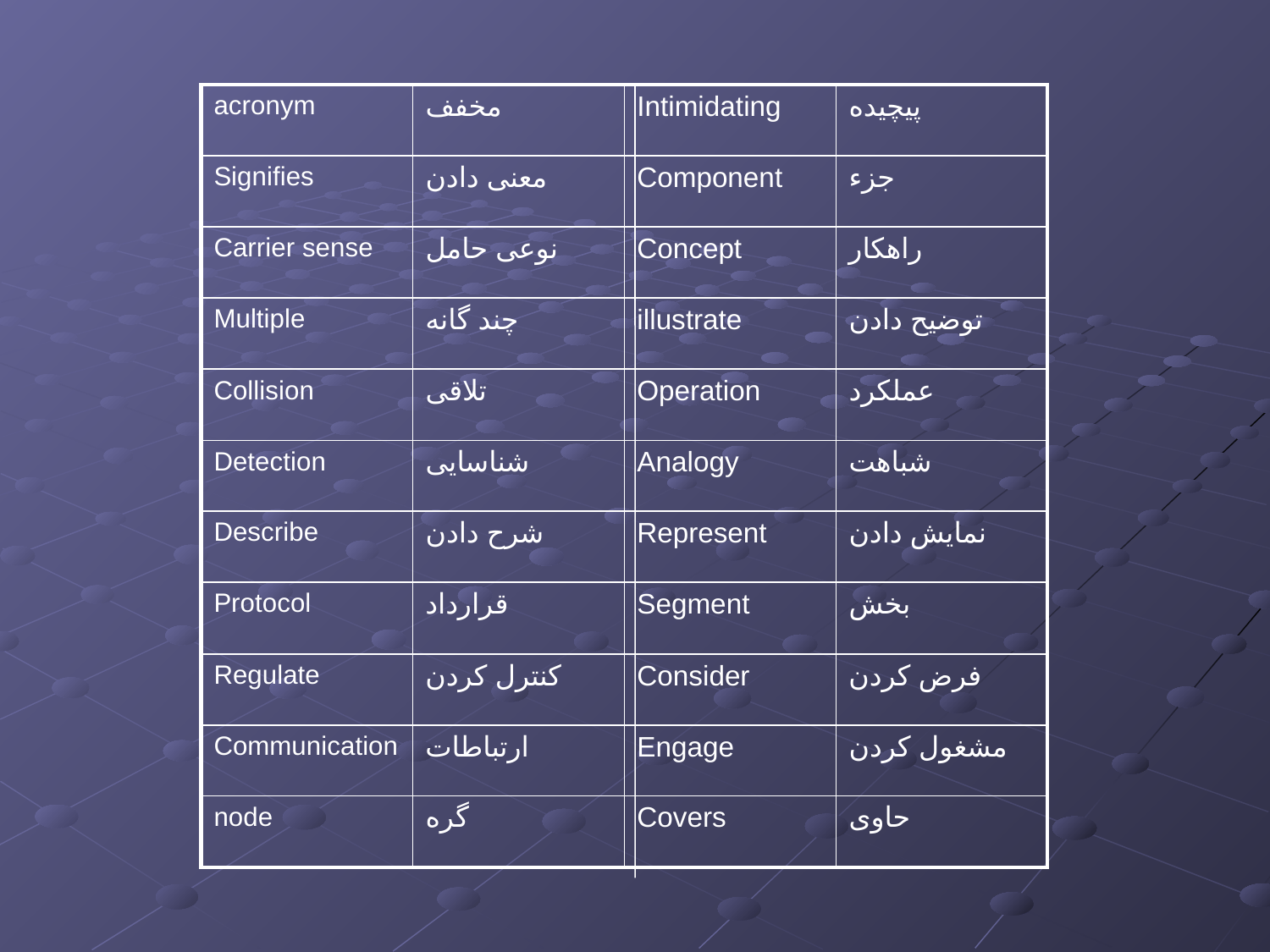

| acronym | مخفف | Intimidating | پیچیده |
| --- | --- | --- | --- |
| Signifies | معنی دادن | Component | جزء |
| Carrier sense | نوعی حامل | Concept | راهکار |
| Multiple | چند گانه | illustrate | توضیح دادن |
| Collision | تلاقی | Operation | عملکرد |
| Detection | شناسایی | Analogy | شباهت |
| Describe | شرح دادن | Represent | نمایش دادن |
| Protocol | قرارداد | Segment | بخش |
| Regulate | کنترل کردن | Consider | فرض کردن |
| Communication | ارتباطات | Engage | مشغول کردن |
| node | گره | Covers | حاوی |